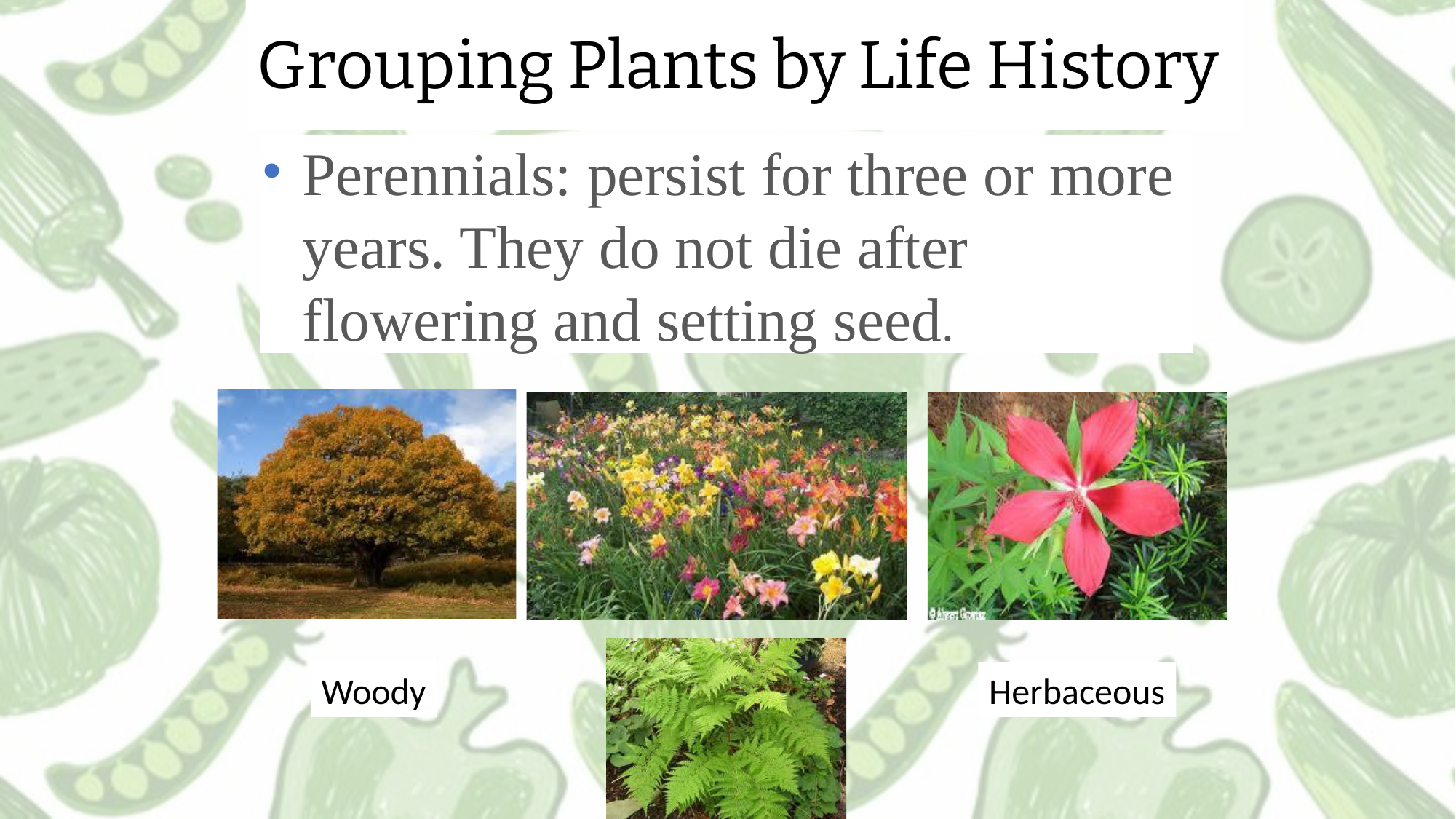

# Grouping Plants by Life History
Perennials: persist for three or more years. They do not die after flowering and setting seed.

Woody
Herbaceous